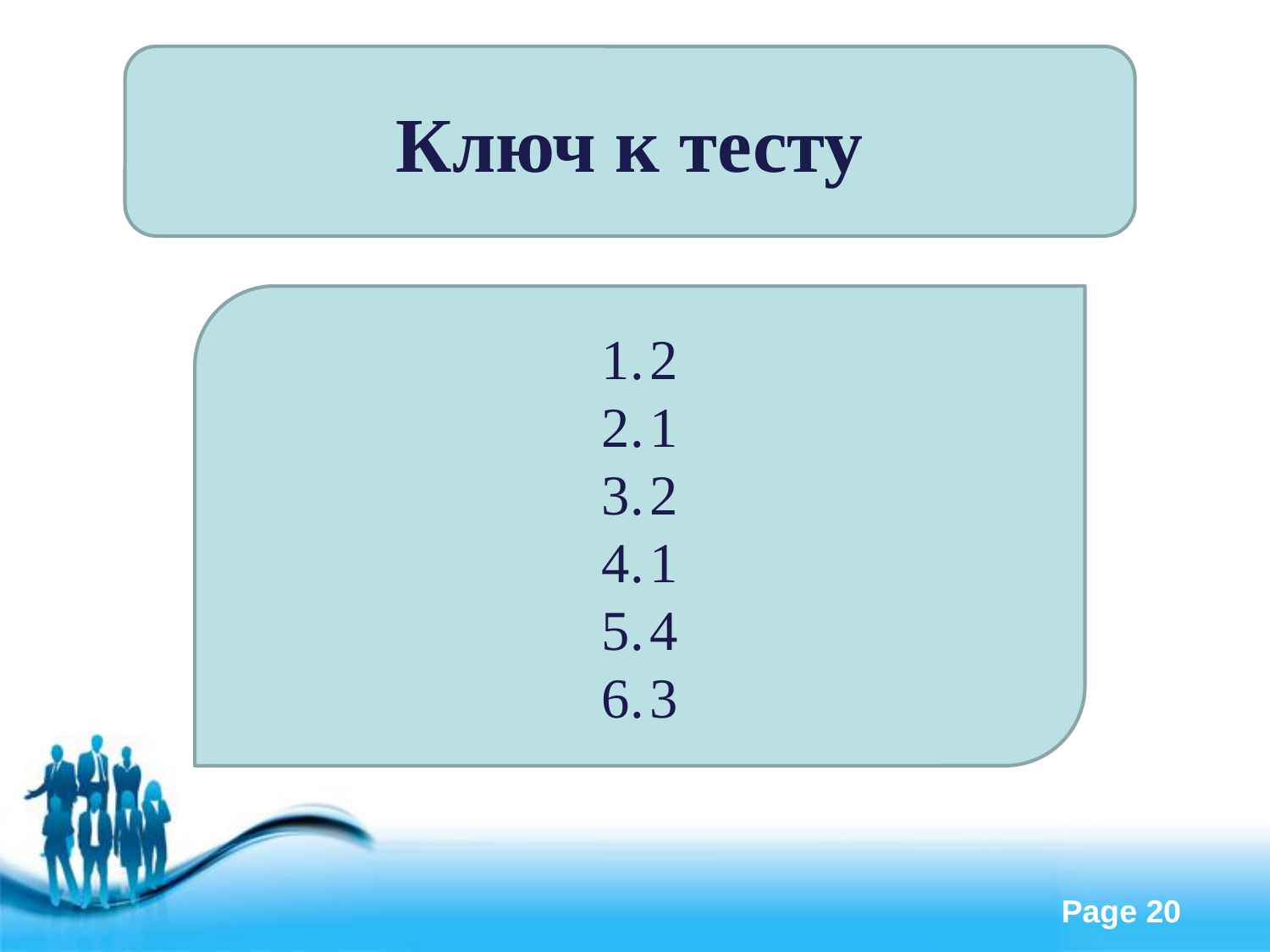

#
Ключ к тесту

2
1
2
1
4
3